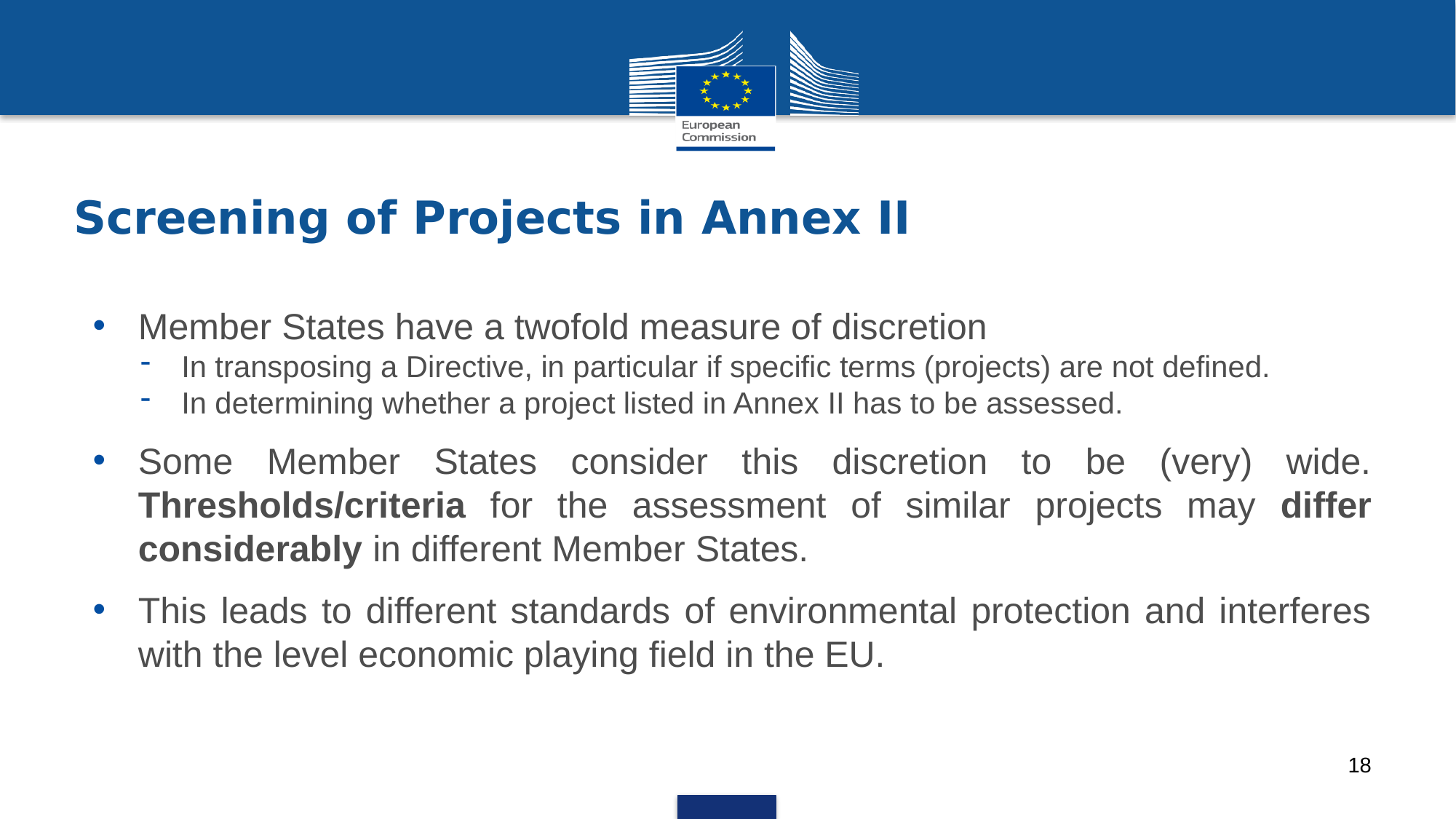

# Screening of Projects in Annex II
Member States have a twofold measure of discretion
In transposing a Directive, in particular if specific terms (projects) are not defined.
In determining whether a project listed in Annex II has to be assessed.

Some Member States consider this discretion to be (very) wide. Thresholds/criteria for the assessment of similar projects may differ considerably in different Member States.

This leads to different standards of environmental protection and interferes with the level economic playing field in the EU.
18